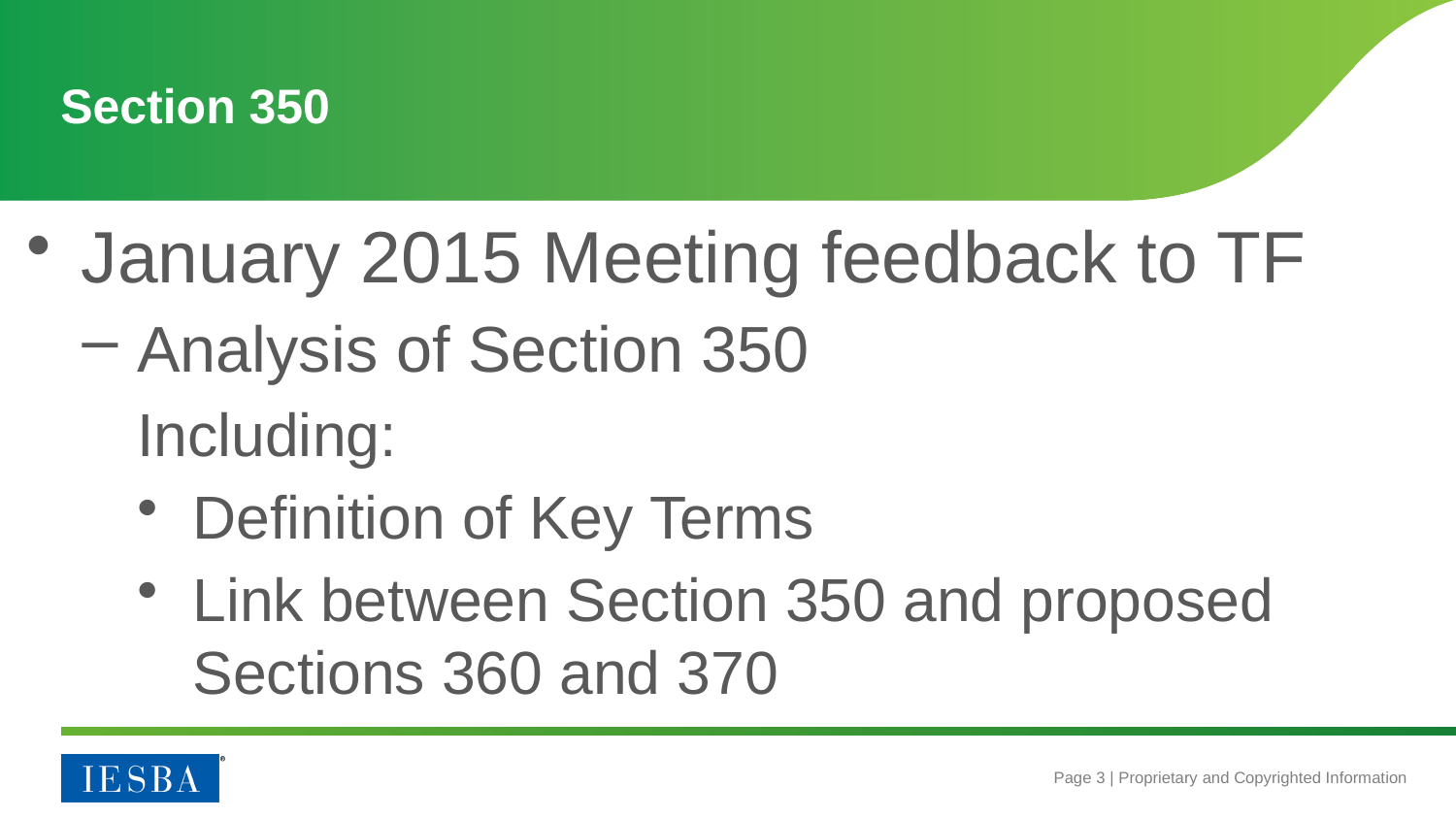

# Section 350
January 2015 Meeting feedback to TF
Analysis of Section 350
Including:
Definition of Key Terms
Link between Section 350 and proposed Sections 360 and 370